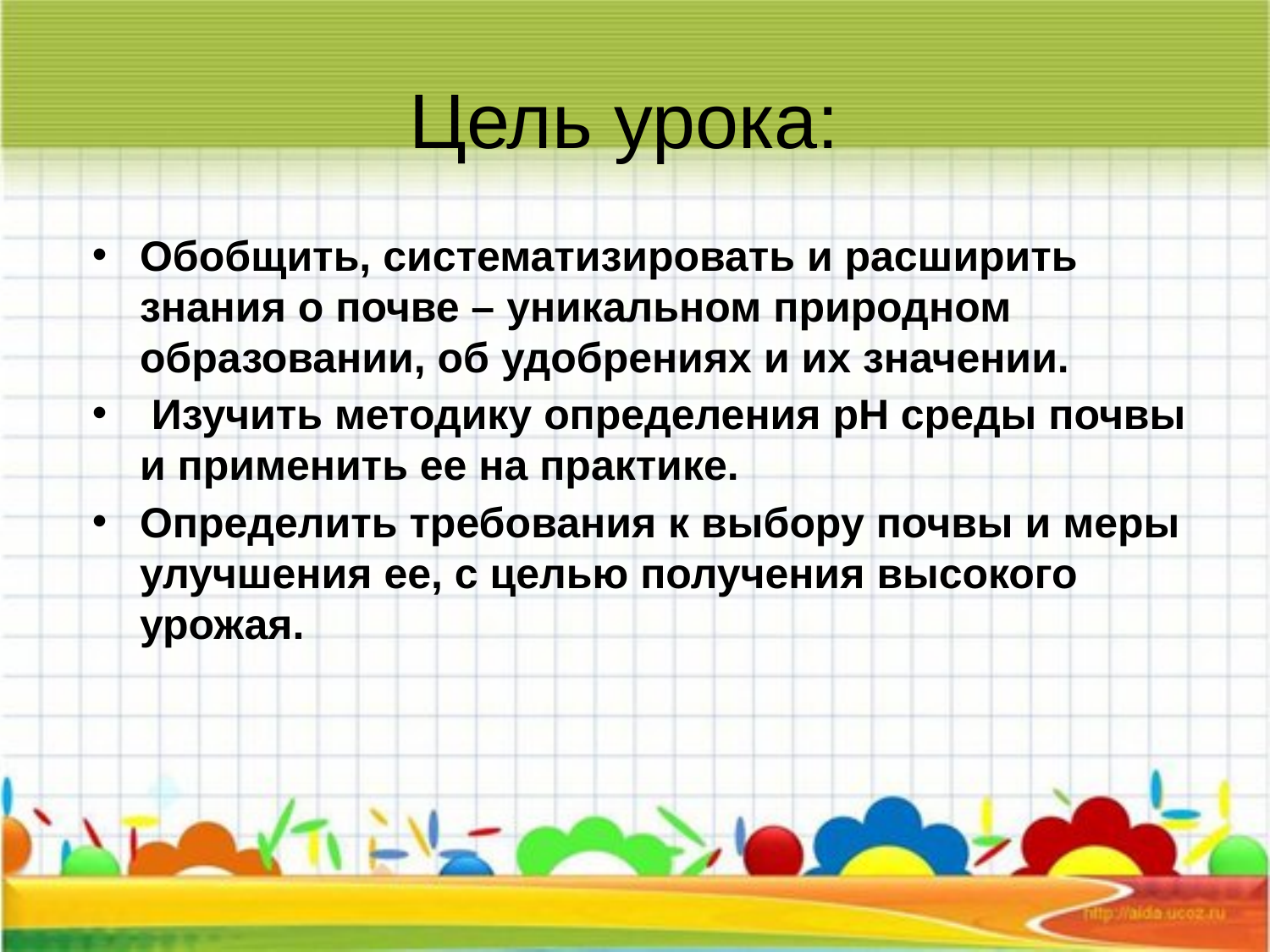

# Цель урока:
Обобщить, систематизировать и расширить знания о почве – уникальном природном образовании, об удобрениях и их значении.
 Изучить методику определения рН среды почвы и применить ее на практике.
Определить требования к выбору почвы и меры улучшения ее, с целью получения высокого урожая.